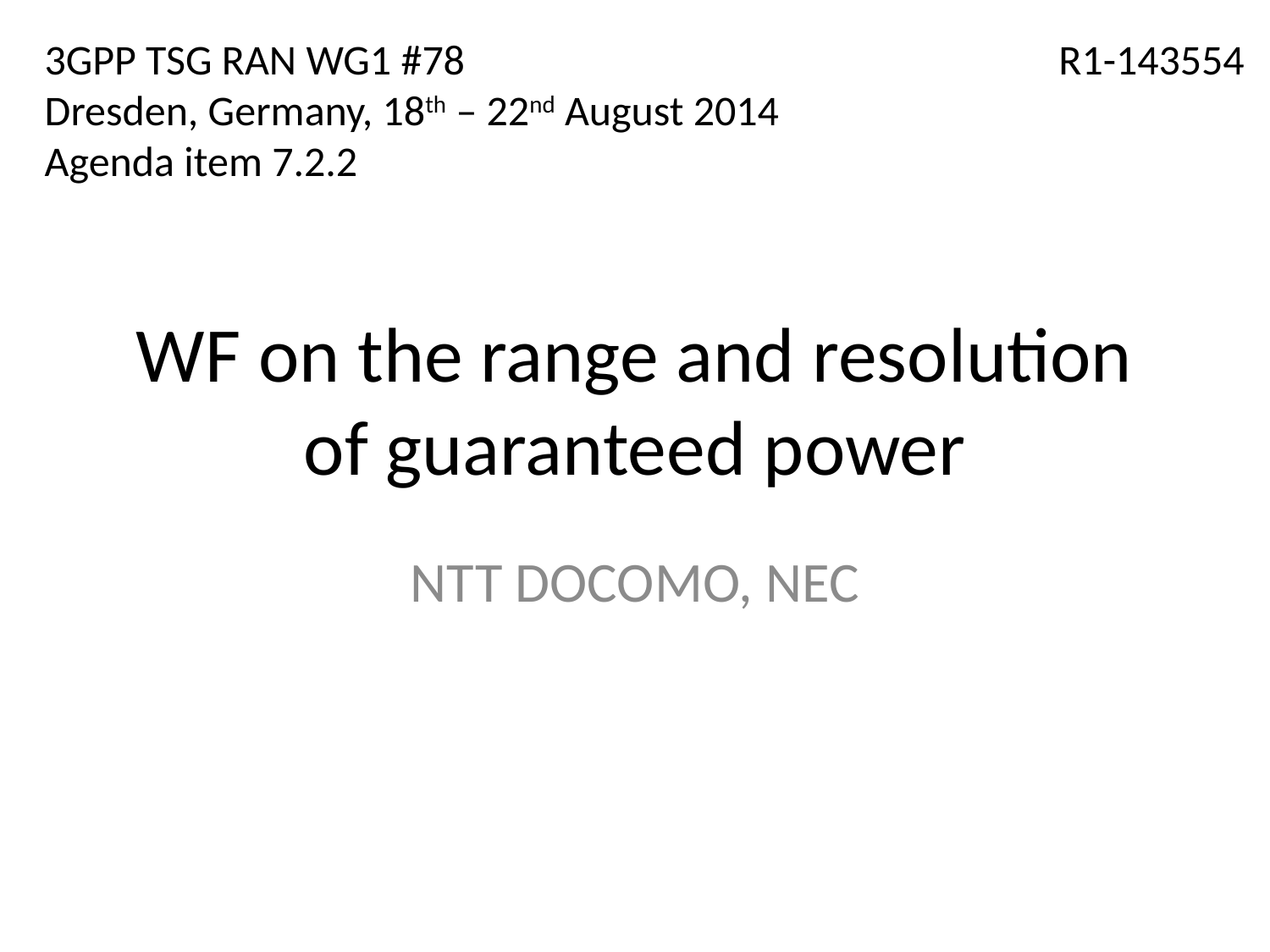

3GPP TSG RAN WG1 #78
Dresden, Germany, 18th – 22nd August 2014
Agenda item 7.2.2
R1-143554
# WF on the range and resolution of guaranteed power
NTT DOCOMO, NEC